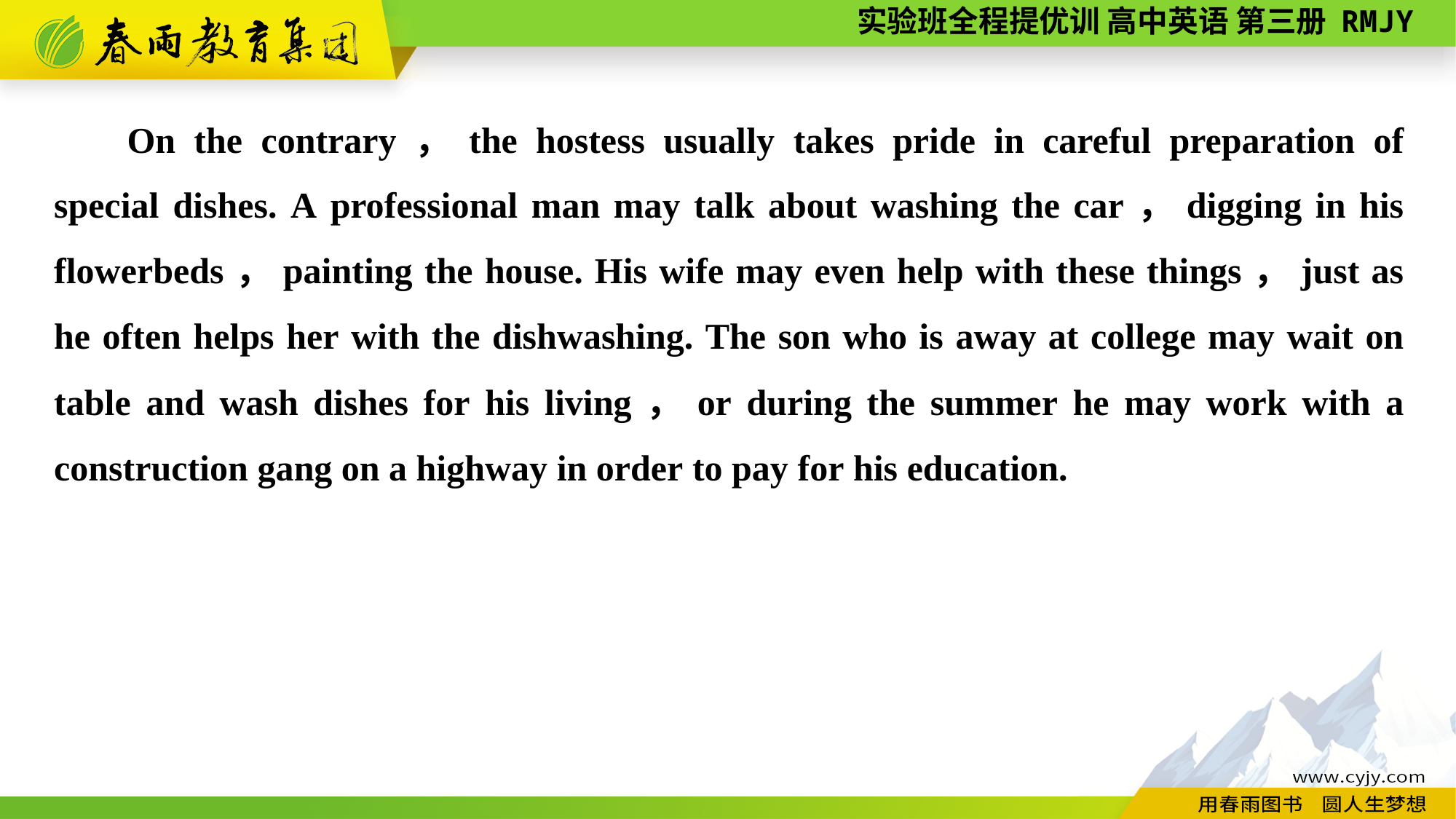

On the contrary，the hostess usually takes pride in careful preparation of special dishes. A professional man may talk about washing the car，digging in his flowerbeds，painting the house. His wife may even help with these things，just as he often helps her with the dishwashing. The son who is away at college may wait on table and wash dishes for his living，or during the summer he may work with a construction gang on a highway in order to pay for his education.